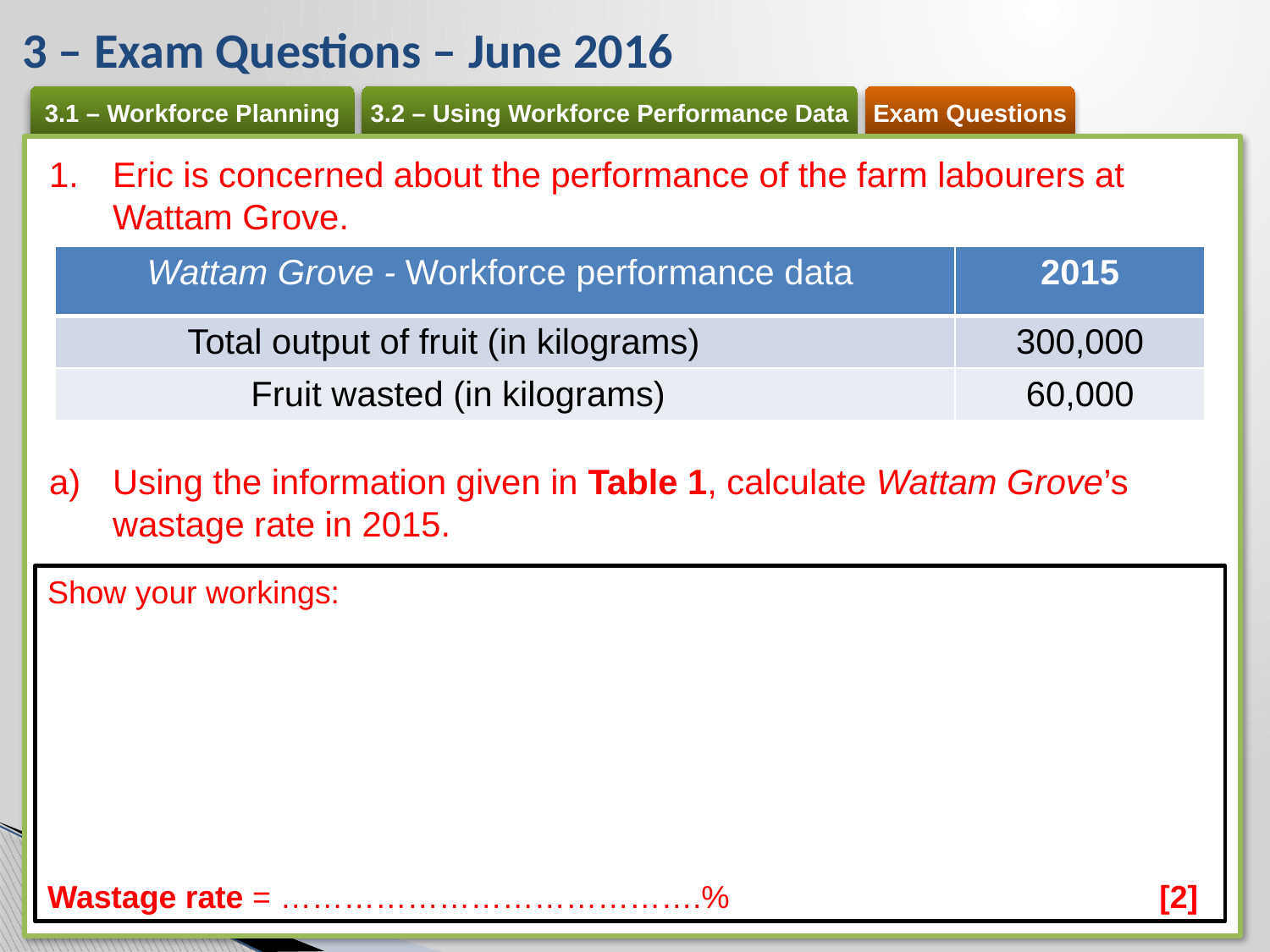

# 3 – Exam Questions – June 2016
Eric is concerned about the performance of the farm labourers at Wattam Grove.

Using the information given in Table 1, calculate Wattam Grove’s wastage rate in 2015.
| Wattam Grove - Workforce performance data | 2015 |
| --- | --- |
| Total output of fruit (in kilograms) | 300,000 |
| Fruit wasted (in kilograms) | 60,000 |
Show your workings:

Wastage rate = ………………………………….%	[2]